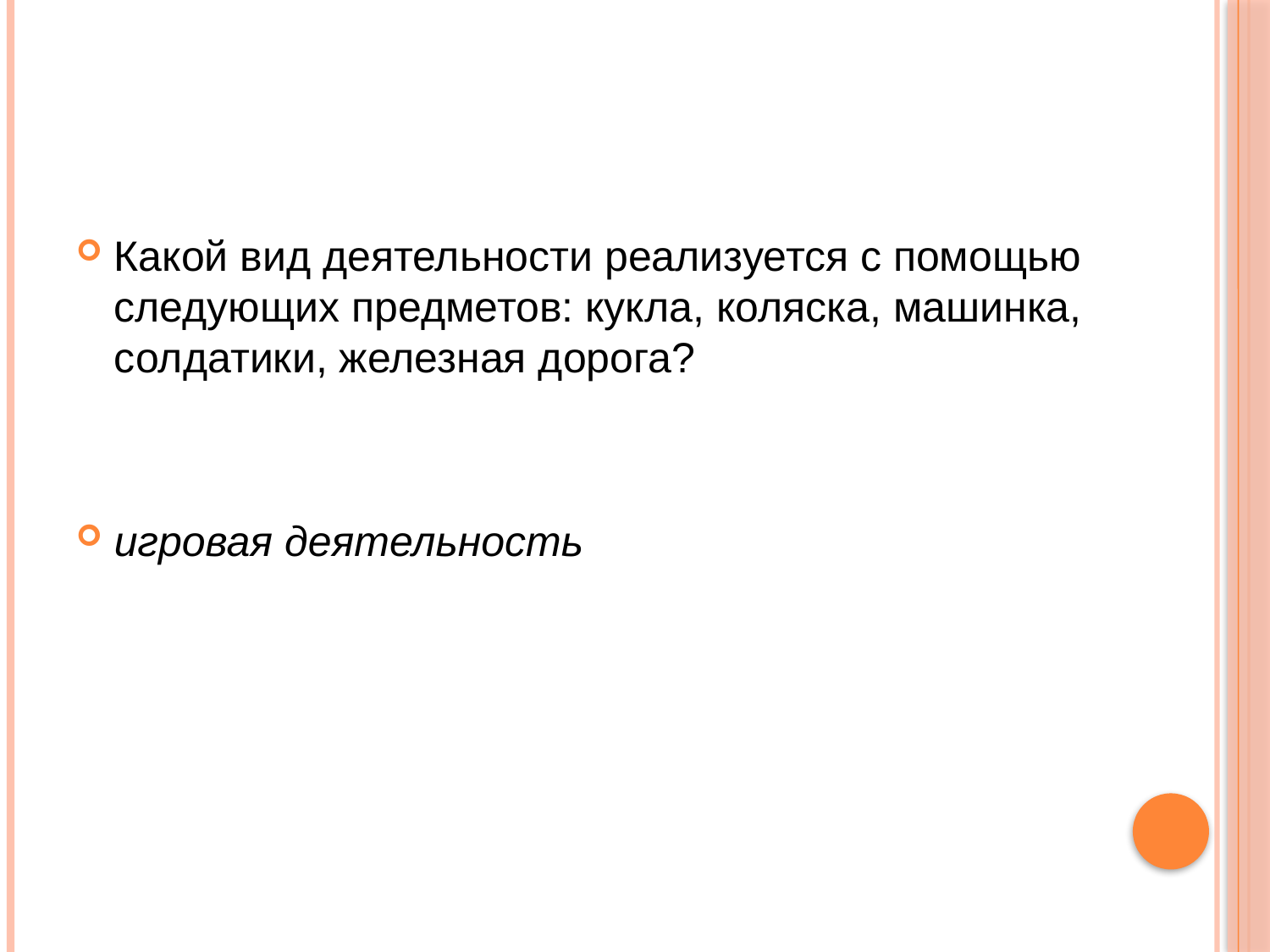

Какой вид деятельности реализуется с помощью следующих предметов: кукла, коляска, машинка, солдатики, железная дорога?

игровая деятельность